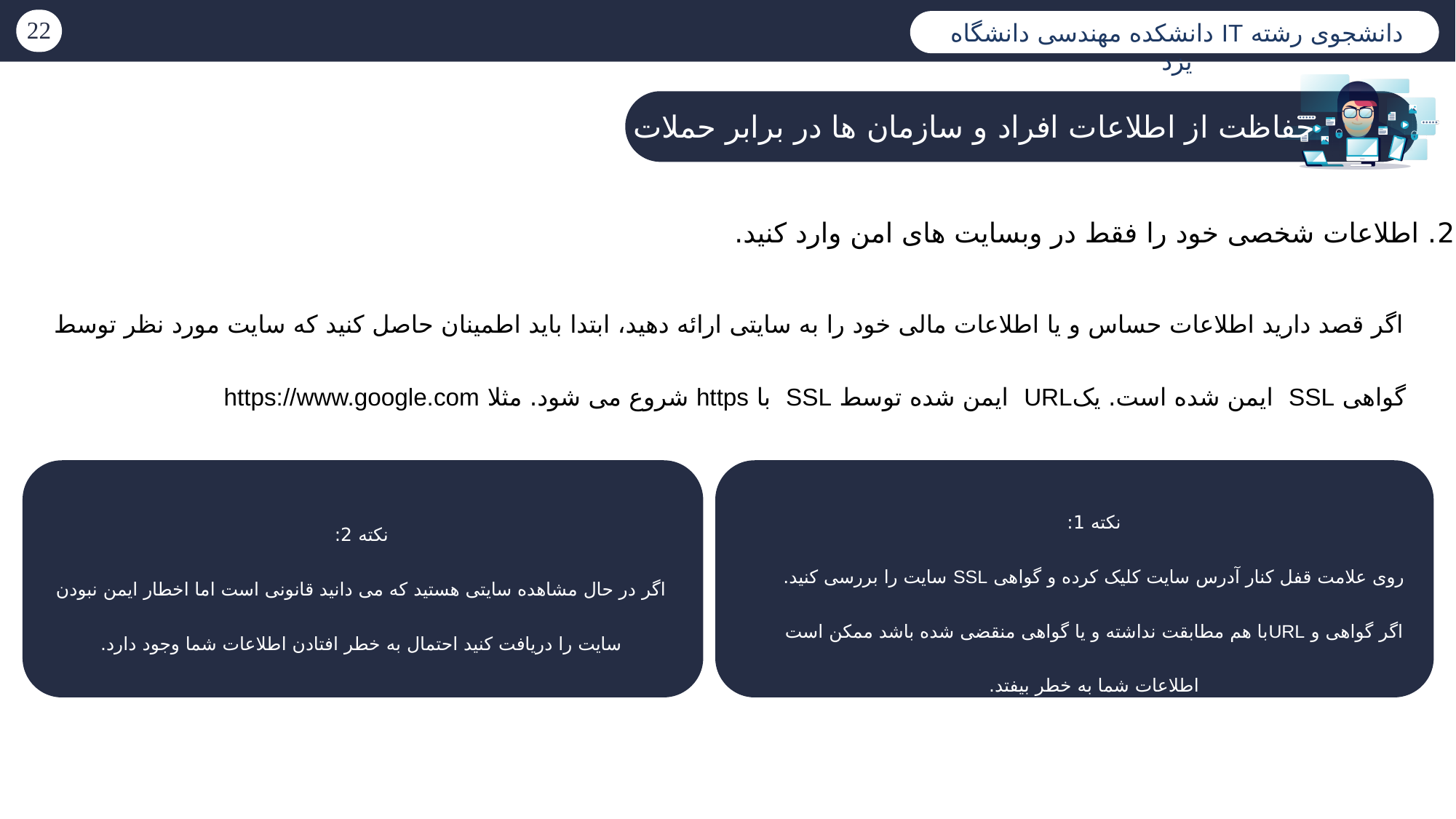

دانشجوی رشته IT دانشکده مهندسی دانشگاه یزد
حفاظت از اطلاعات افراد و سازمان ها در برابر حملات
2. اطلاعات شخصی خود را فقط در وبسایت های امن وارد کنید.
اگر قصد دارید اطلاعات حساس و یا اطلاعات مالی خود را به سایتی ارائه دهید، ابتدا باید اطمینان حاصل کنید که سایت مورد نظر توسط گواهی SSL  ایمن شده است. یکURL  ایمن شده توسط SSL  با https شروع می شود. مثلا https://www.google.com

نکته 1:
روی علامت قفل کنار آدرس سایت کلیک کرده و گواهی SSL سایت را بررسی کنید. اگر گواهی و URLبا هم مطابقت نداشته و یا گواهی منقضی شده باشد ممکن است اطلاعات شما به خطر بیفتد.
نکته 2:
اگر در حال مشاهده سایتی هستید که می دانید قانونی است اما اخطار ایمن نبودن سایت را دریافت کنید احتمال به خطر افتادن اطلاعات شما وجود دارد.